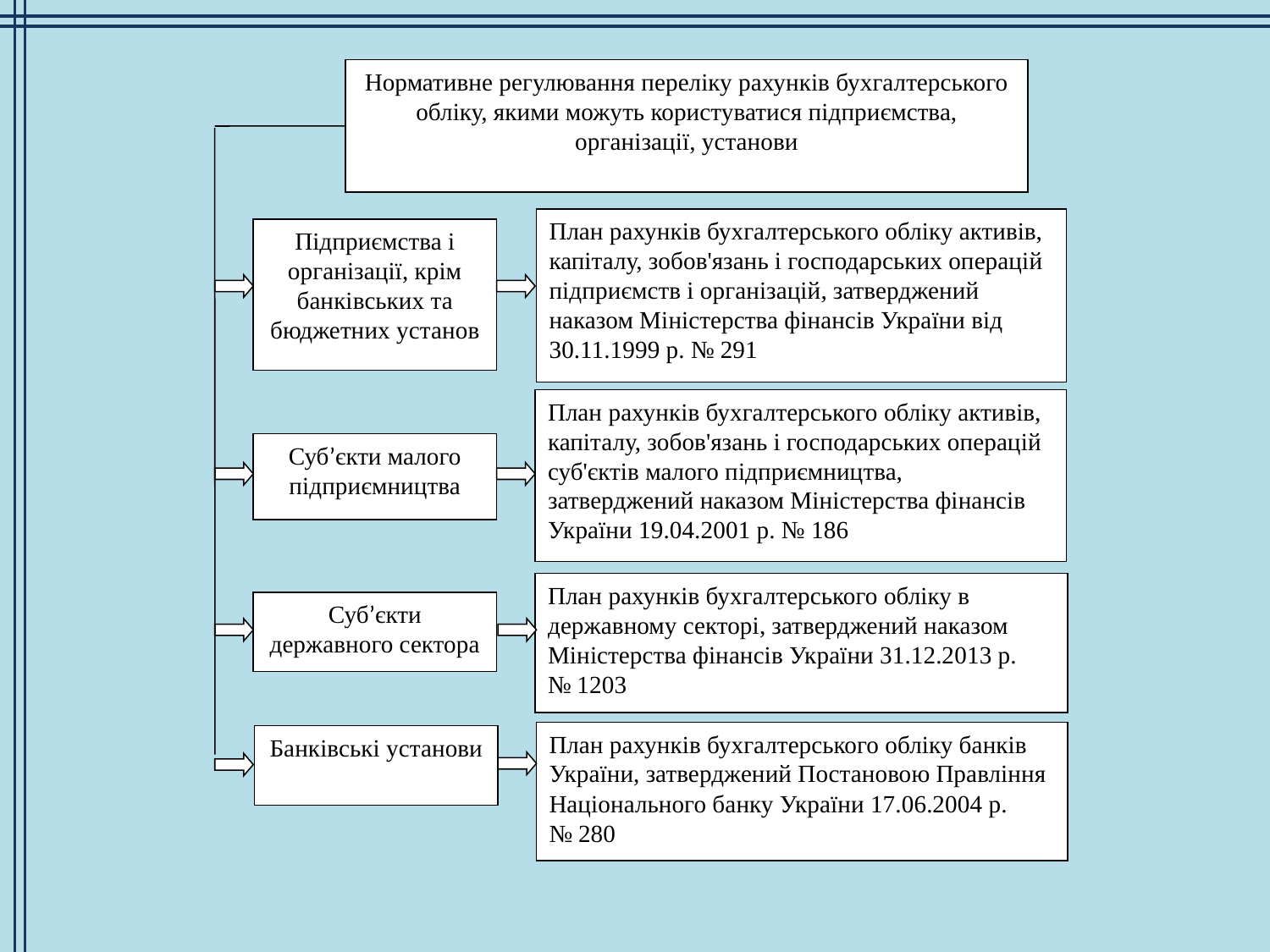

Нормативне регулювання переліку рахунків бухгалтерського обліку, якими можуть користуватися підприємства, організації, установи

План рахунків бухгалтерського обліку активів, капіталу, зобов'язань і господарських операцій підприємств і організацій, затверджений наказом Міністерства фінансів України від 30.11.1999 р. № 291
Підприємства і організації, крім банківських та бюджетних установ

План рахункiв бухгалтерського облiку активiв, капiталу, зобов'язань i господарських операцiй суб'єктiв малого підприємництва, затверджений наказом Мiнiстерства фiнансiв України 19.04.2001 р. № 186
Суб’єкти малого підприємництва

План рахунків бухгалтерського обліку в державному секторі, затверджений наказом Міністерства фінансів України 31.12.2013 р. № 1203
Суб’єкти державного сектора

План рахунків бухгалтерського обліку банків України, затверджений Постановою Правління Національного банку України 17.06.2004 р. № 280
Банківські установи